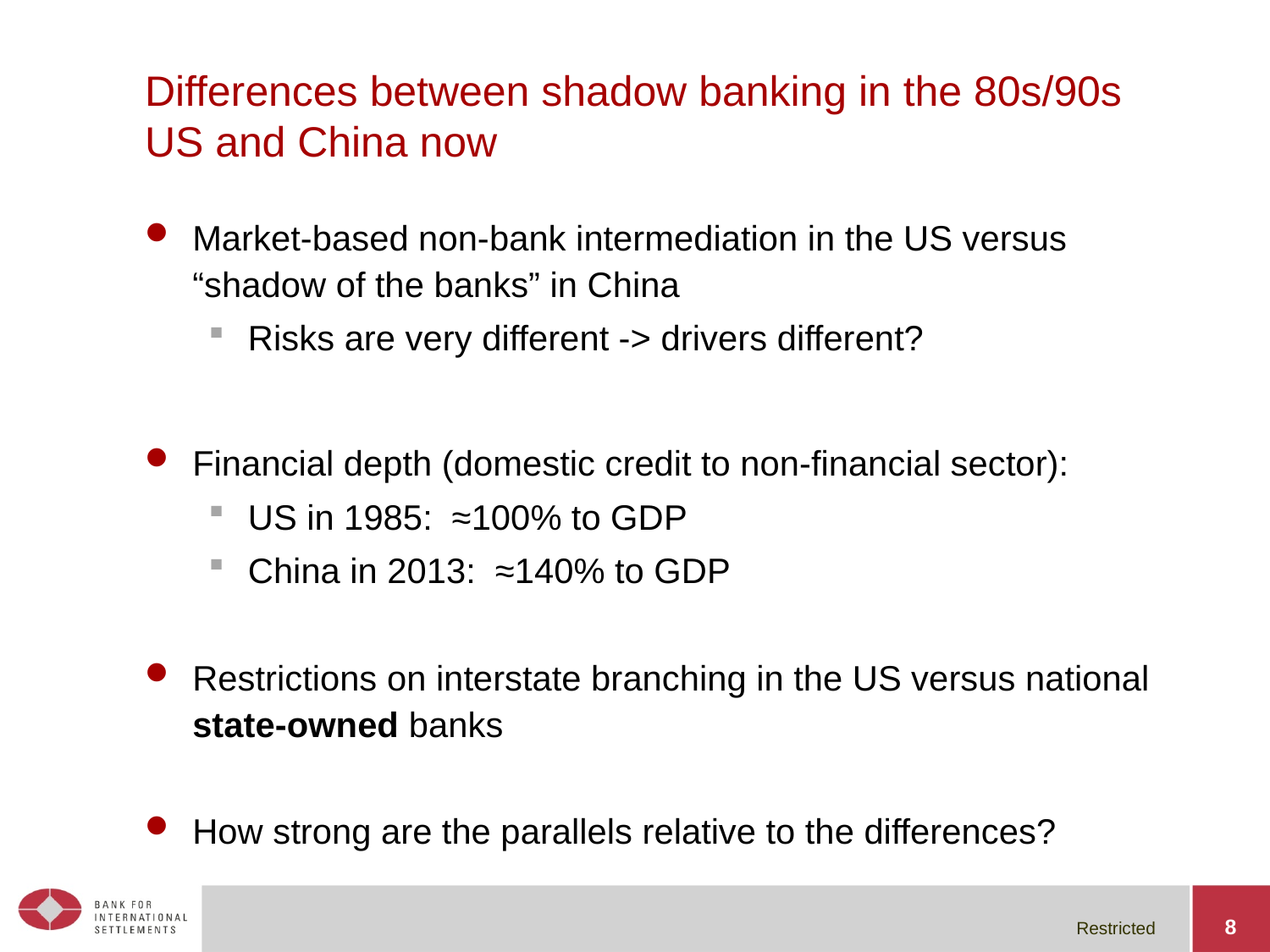

# Differences between shadow banking in the 80s/90s US and China now
Market-based non-bank intermediation in the US versus “shadow of the banks” in China
Risks are very different -> drivers different?

Financial depth (domestic credit to non-financial sector):
US in 1985:  ≈100% to GDP
China in 2013:  ≈140% to GDP

Restrictions on interstate branching in the US versus national state-owned banks

How strong are the parallels relative to the differences?
8